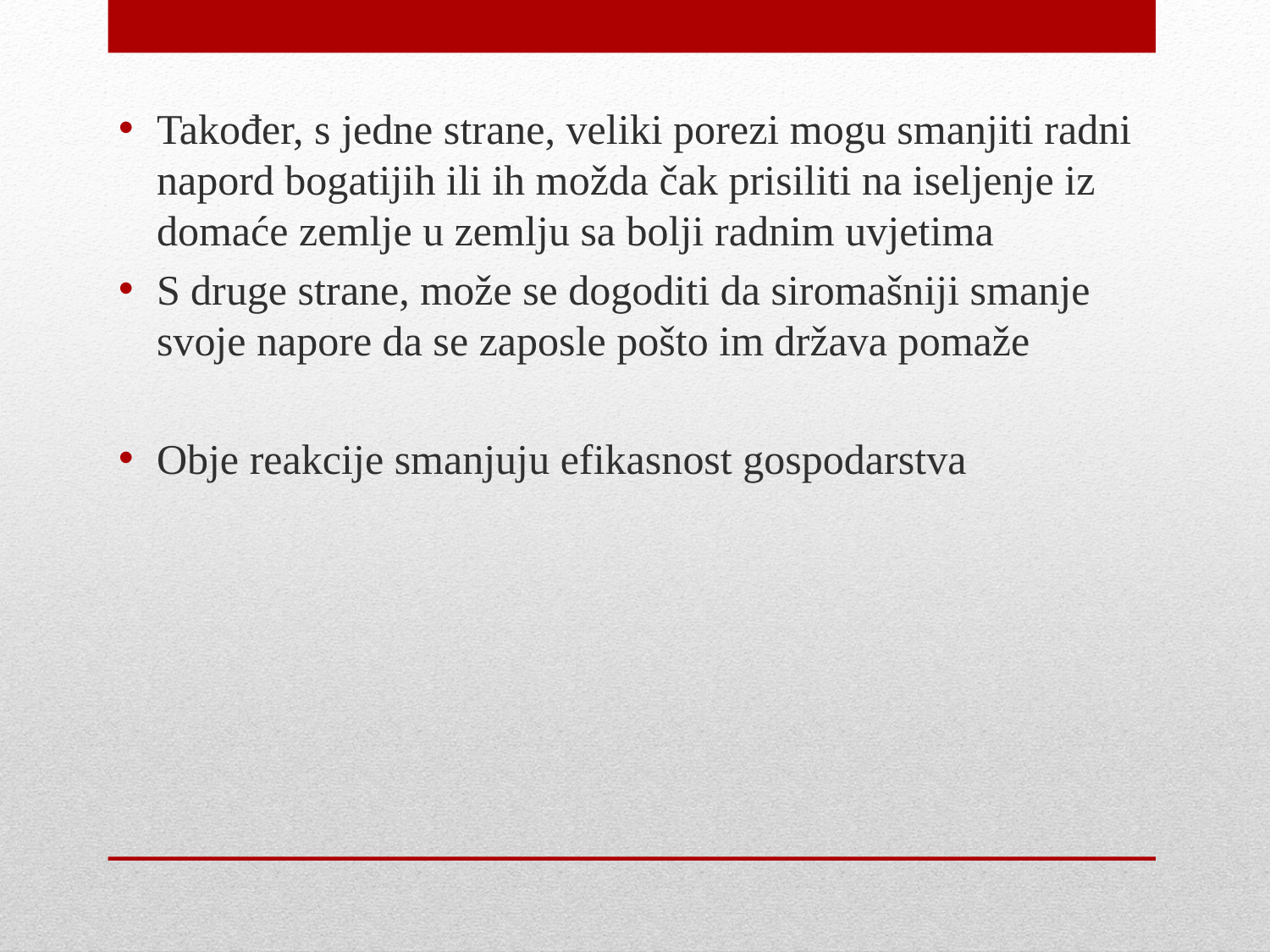

Također, s jedne strane, veliki porezi mogu smanjiti radni napord bogatijih ili ih možda čak prisiliti na iseljenje iz domaće zemlje u zemlju sa bolji radnim uvjetima
S druge strane, može se dogoditi da siromašniji smanje svoje napore da se zaposle pošto im država pomaže

Obje reakcije smanjuju efikasnost gospodarstva